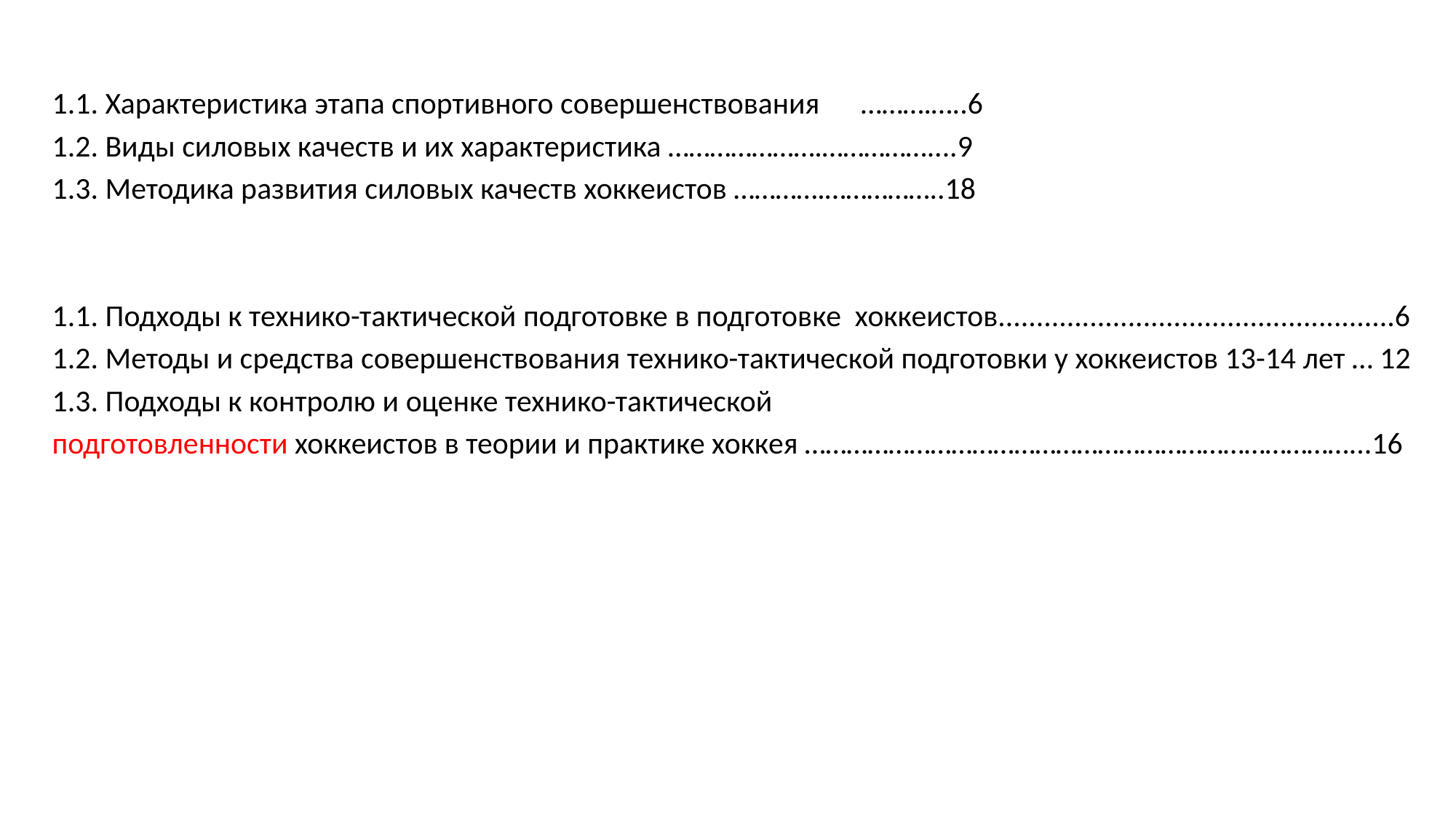

1.1. Характеристика этапа спортивного совершенствования      ……….…..6
1.2. Виды силовых качеств и их характеристика ………………….……………....9
1.3. Методика развития силовых качеств хоккеистов ………….……………..18

1.1. Подходы к технико-тактической подготовке в подготовке  хоккеистов....................................................6
1.2. Методы и средства совершенствования технико-тактической подготовки у хоккеистов 13-14 лет … 12
1.3. Подходы к контролю и оценке технико-тактической
подготовленности хоккеистов в теории и практике хоккея ……………………………………………………………………...16

#